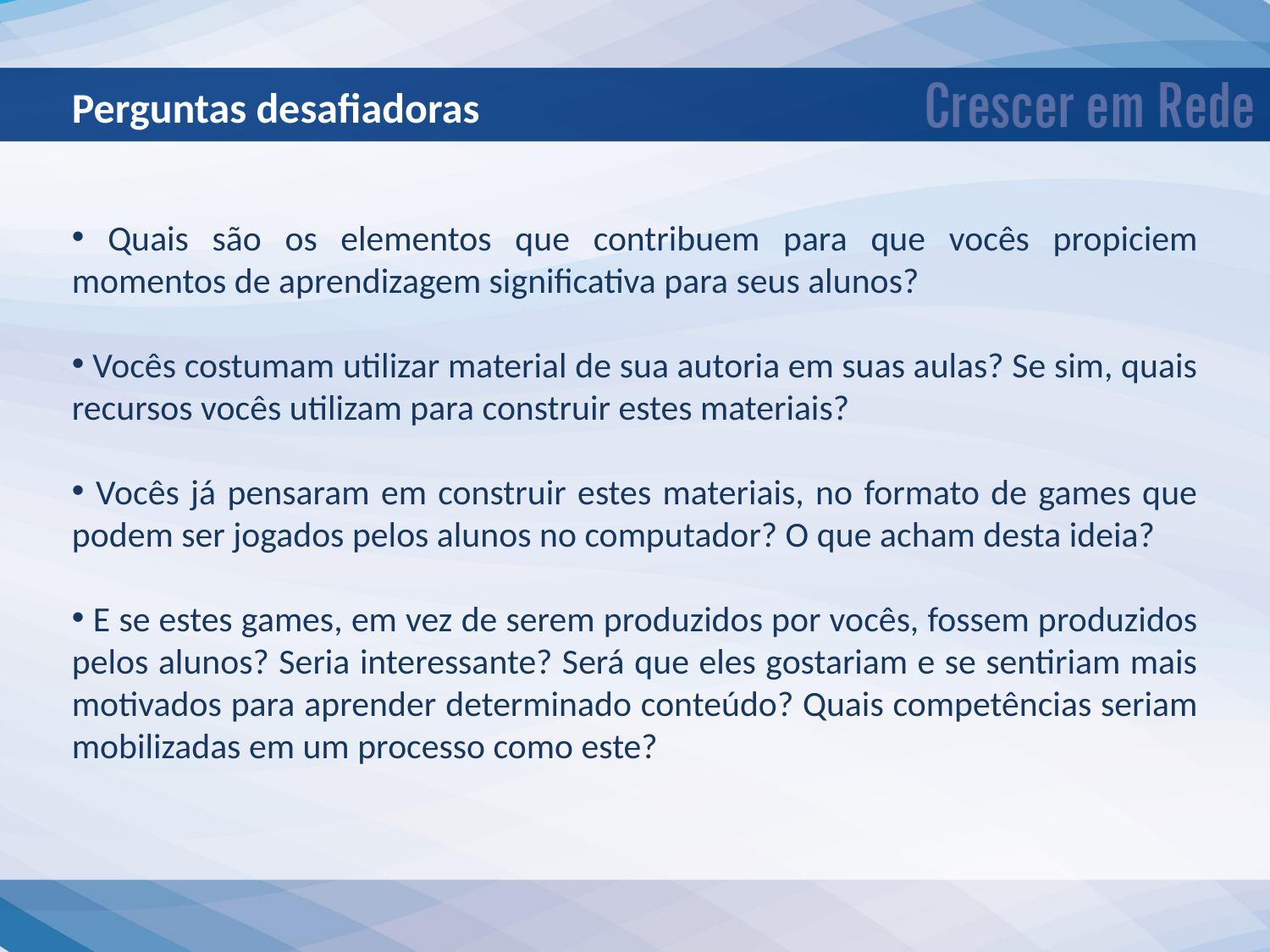

Perguntas desafiadoras
 Quais são os elementos que contribuem para que vocês propiciem momentos de aprendizagem significativa para seus alunos?

 Vocês costumam utilizar material de sua autoria em suas aulas? Se sim, quais recursos vocês utilizam para construir estes materiais?

 Vocês já pensaram em construir estes materiais, no formato de games que podem ser jogados pelos alunos no computador? O que acham desta ideia?

 E se estes games, em vez de serem produzidos por vocês, fossem produzidos pelos alunos? Seria interessante? Será que eles gostariam e se sentiriam mais motivados para aprender determinado conteúdo? Quais competências seriam mobilizadas em um processo como este?